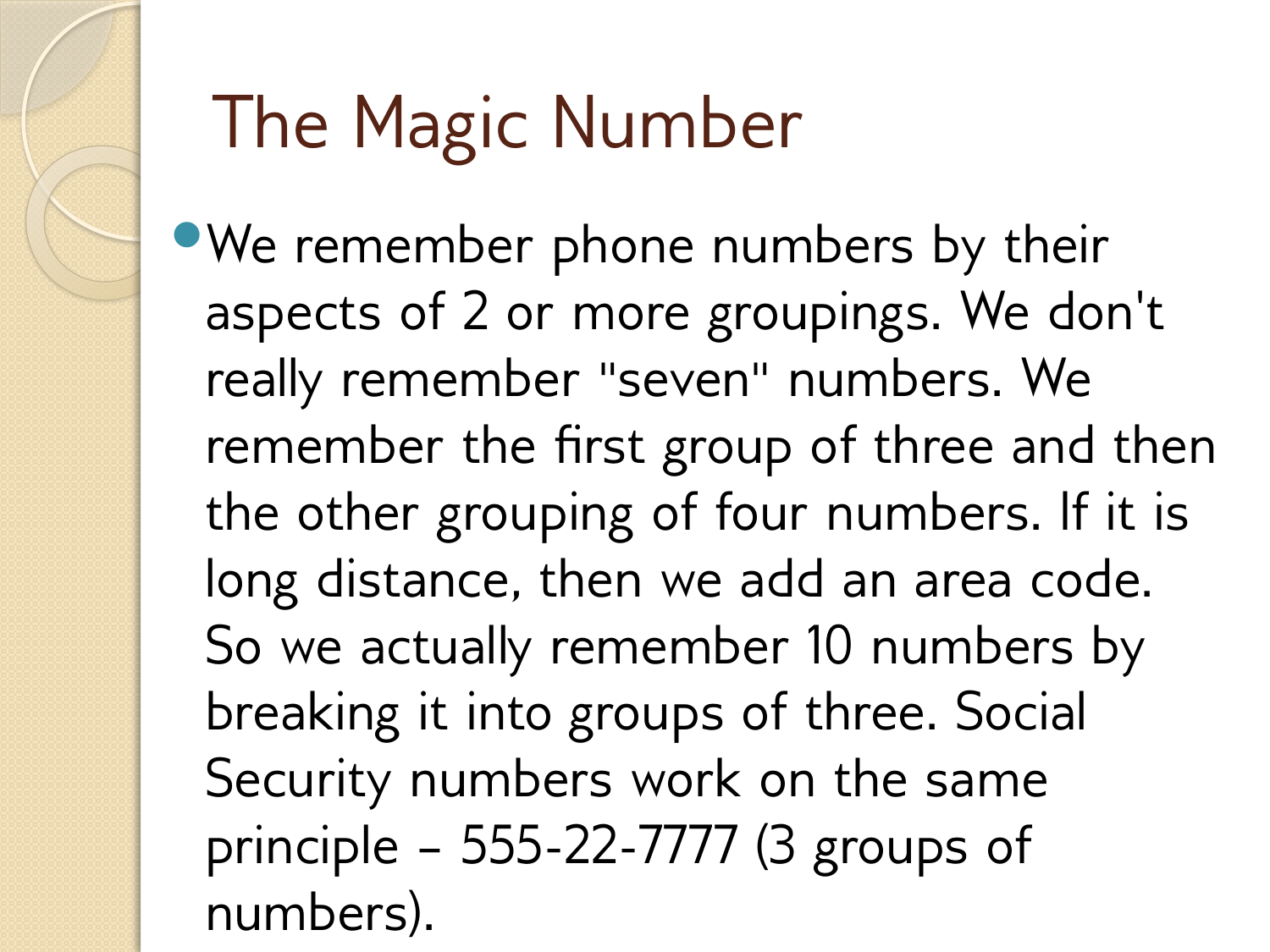

# The Magic Number
We remember phone numbers by their aspects of 2 or more groupings. We don't really remember "seven" numbers. We remember the first group of three and then the other grouping of four numbers. If it is long distance, then we add an area code. So we actually remember 10 numbers by breaking it into groups of three. Social Security numbers work on the same principle – 555-22-7777 (3 groups of numbers).